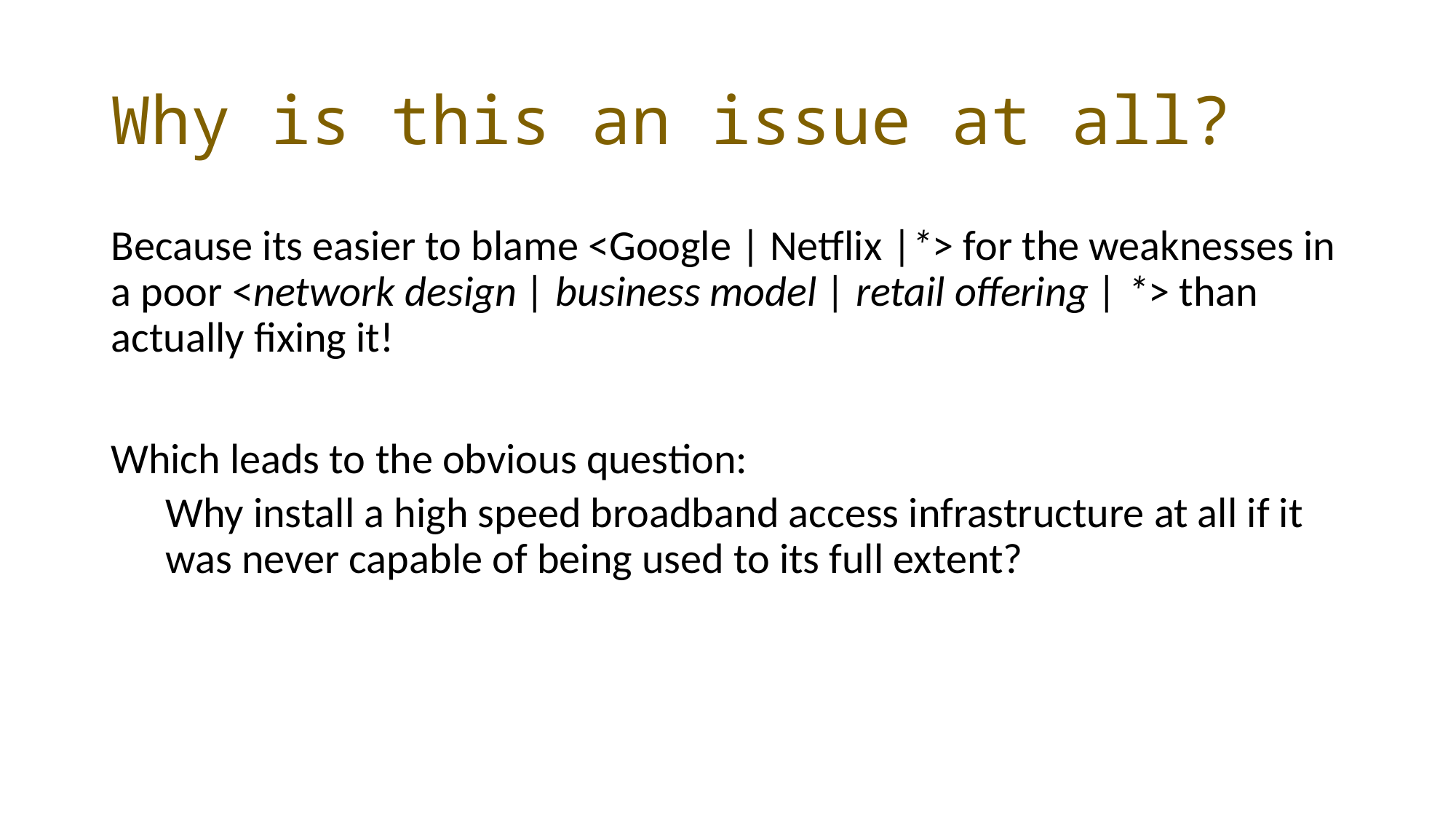

# Why is this an issue at all?
Because its easier to blame <Google | Netflix |*> for the weaknesses in a poor <network design | business model | retail offering | *> than actually fixing it!

Which leads to the obvious question:
Why install a high speed broadband access infrastructure at all if it was never capable of being used to its full extent?